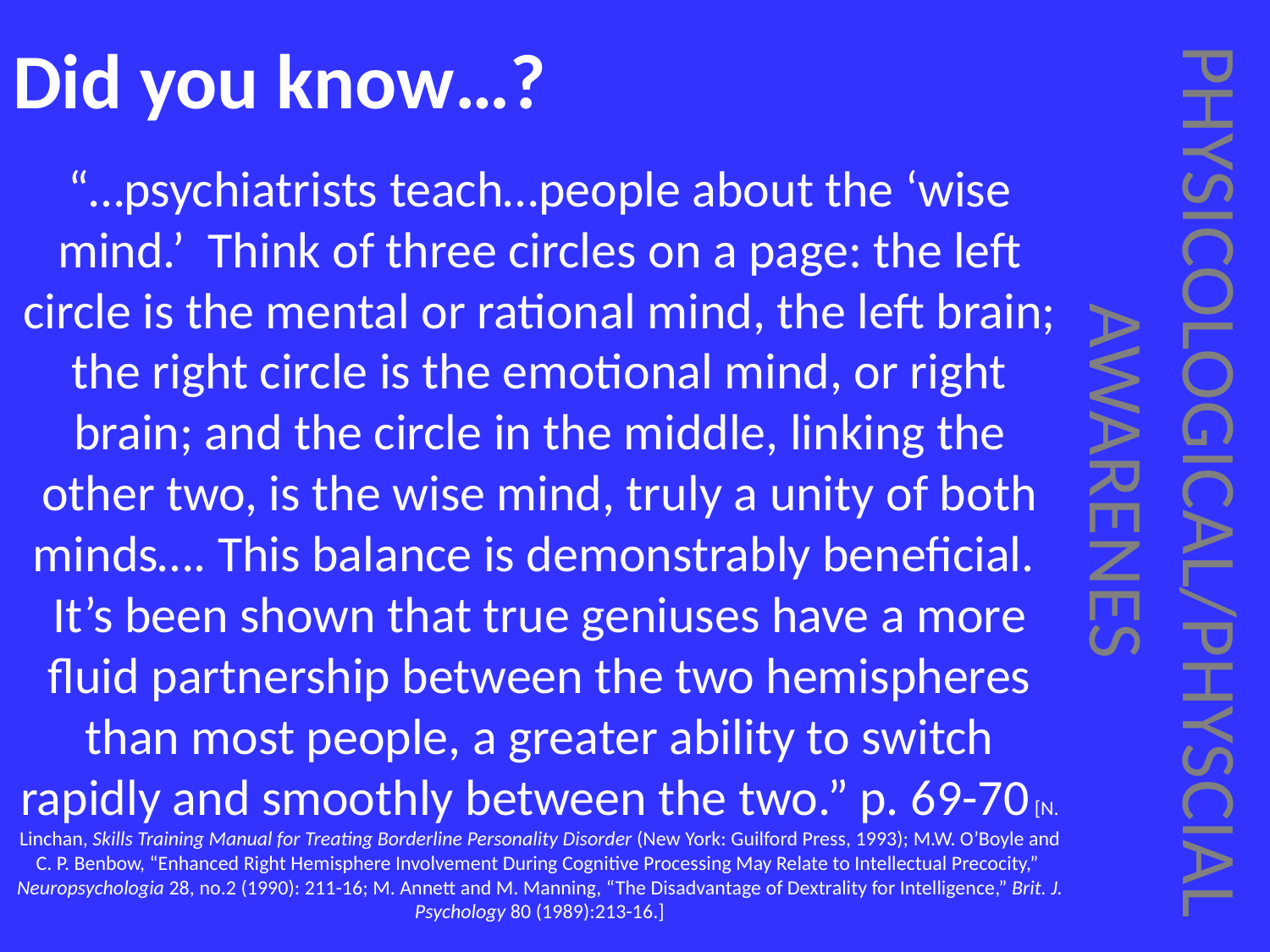

# Did you know…?
“…psychiatrists teach…people about the ‘wise mind.’  Think of three circles on a page: the left circle is the mental or rational mind, the left brain; the right circle is the emotional mind, or right brain; and the circle in the middle, linking the other two, is the wise mind, truly a unity of both minds…. This balance is demonstrably beneficial.  It’s been shown that true geniuses have a more fluid partnership between the two hemispheres than most people, a greater ability to switch rapidly and smoothly between the two.” p. 69-70 [N. Linchan, Skills Training Manual for Treating Borderline Personality Disorder (New York: Guilford Press, 1993); M.W. O’Boyle and C. P. Benbow, “Enhanced Right Hemisphere Involvement During Cognitive Processing May Relate to Intellectual Precocity,”  Neuropsychologia 28, no.2 (1990): 211-16; M. Annett and M. Manning, “The Disadvantage of Dextrality for Intelligence,” Brit. J. Psychology 80 (1989):213-16.]
PHYSICOLOGICAL/PHYSCIAL AWARENES